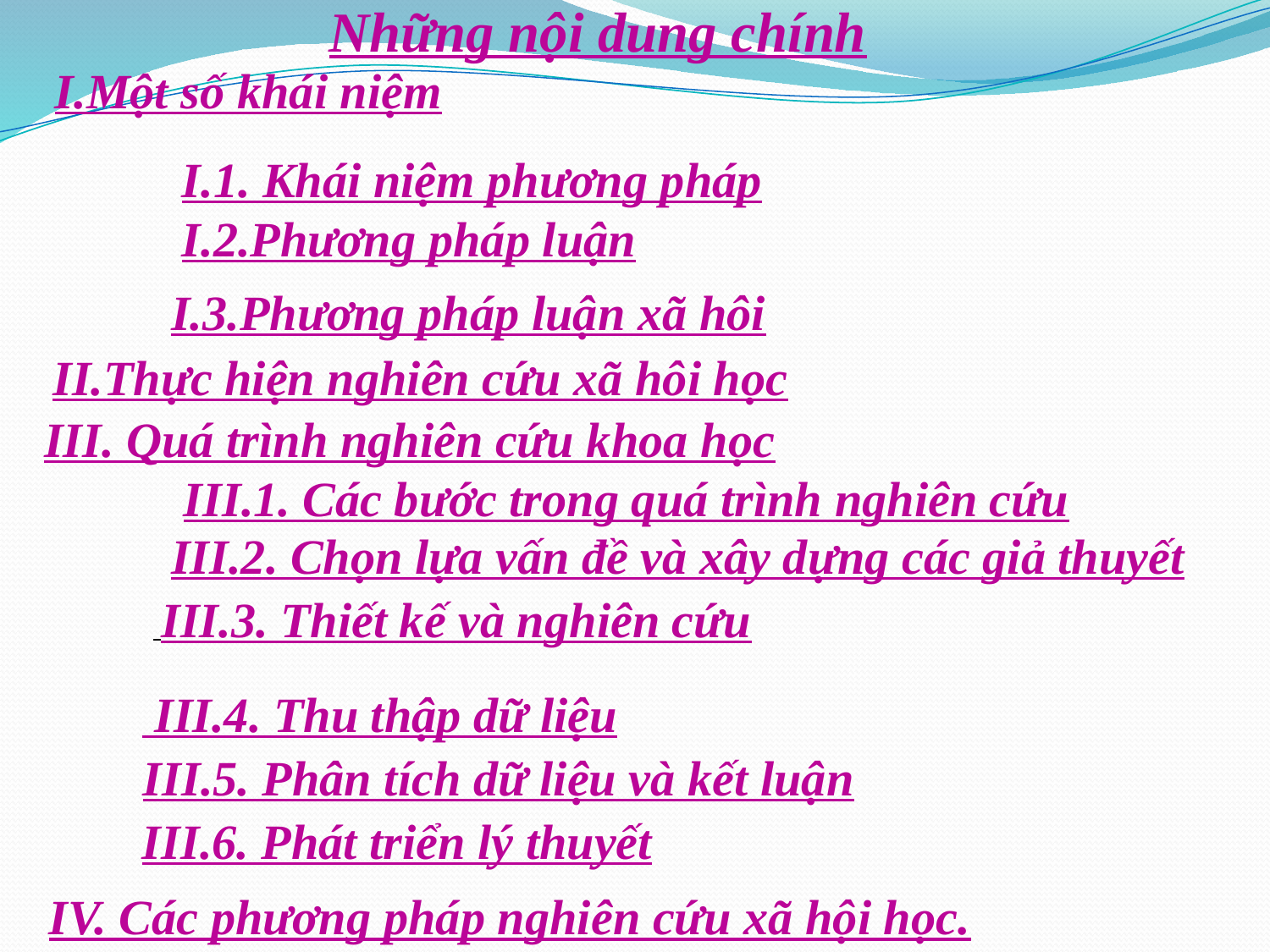

Những nội dung chính
I.Một số khái niệm
	I.1. Khái niệm phương pháp
	I.2.Phương pháp luận
 	I.3.Phương pháp luận xã hôi

# II.Thực hiện nghiên cứu xã hôi học

III. Quá trình nghiên cứu khoa học
	 III.1. Các bước trong quá trình nghiên cứu
	III.2. Chọn lựa vấn đề và xây dựng các giả thuyết

 III.3. Thiết kế và nghiên cứu
 III.4. Thu thập dữ liệu
III.5. Phân tích dữ liệu và kết luận
III.6. Phát triển lý thuyết
IV. Các phương pháp nghiên cứu xã hội học.